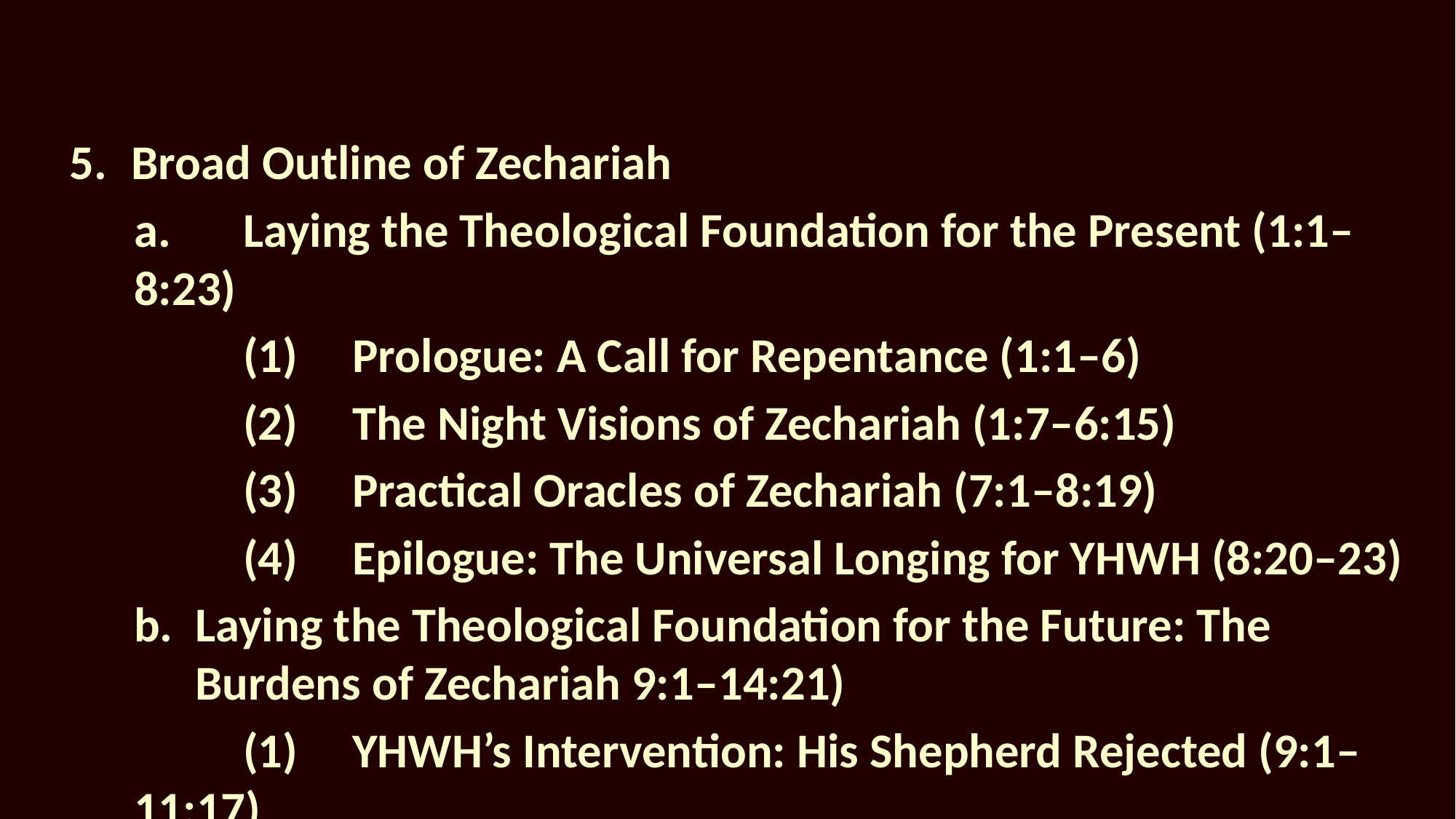

Broad Outline of Zechariah
a.	Laying the Theological Foundation for the Present (1:1–8:23)
	(1)	Prologue: A Call for Repentance (1:1–6)
	(2)	The Night Visions of Zechariah (1:7–6:15)
	(3)	Practical Oracles of Zechariah (7:1–8:19)
	(4)	Epilogue: The Universal Longing for YHWH (8:20–23)
Laying the Theological Foundation for the Future: The 	Burdens of Zechariah 9:1–14:21)
	(1)	YHWH’s Intervention: His Shepherd Rejected (9:1–11:17)
	(2)	YHWH’s Intervention: His Shepherd Slain (12:1–14:21)